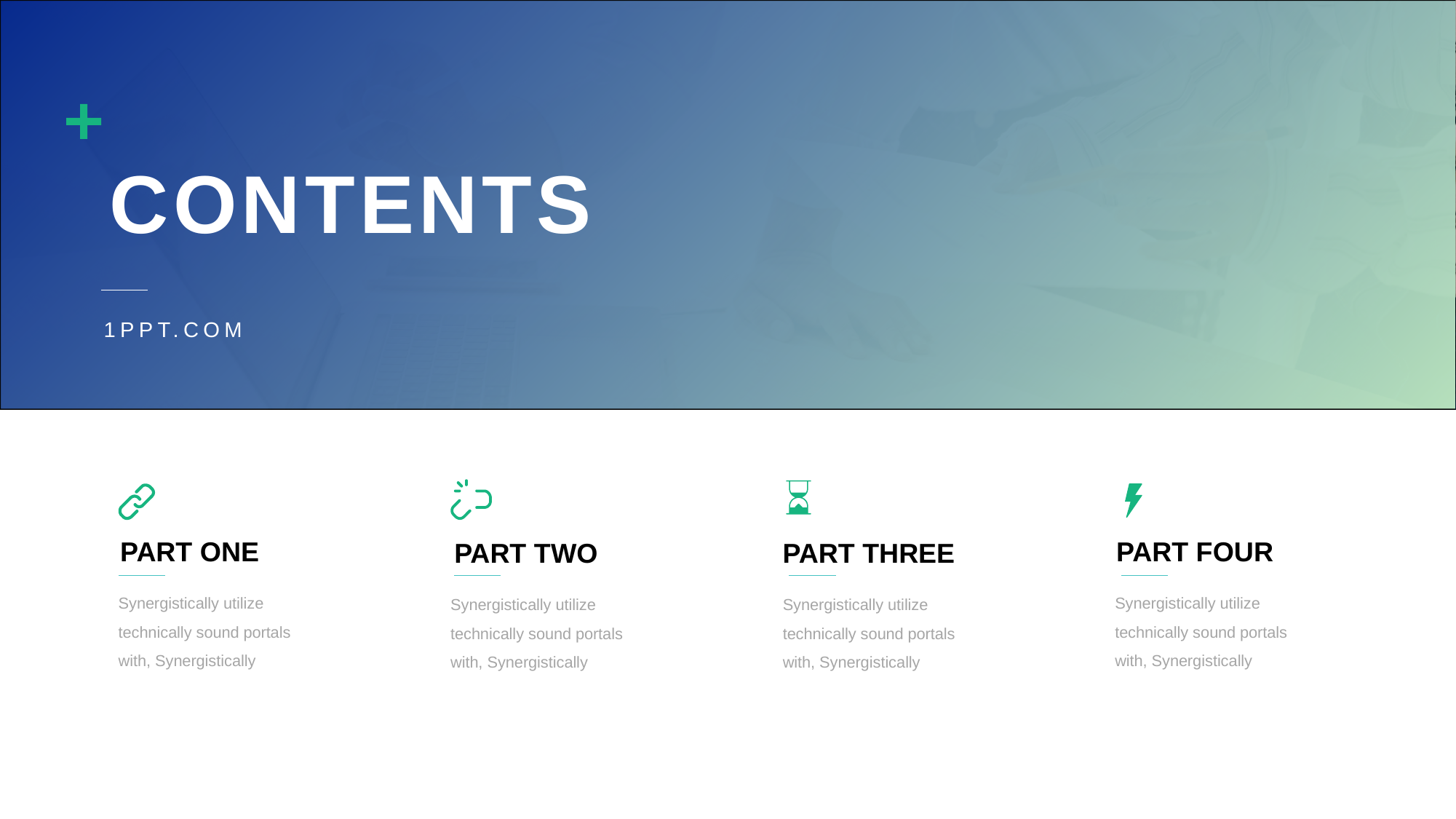

CONTENTS
1PPT.COM

PART ONE
PART FOUR
PART TWO
PART THREE
Synergistically utilize technically sound portals with, Synergistically
Synergistically utilize technically sound portals with, Synergistically
Synergistically utilize technically sound portals with, Synergistically
Synergistically utilize technically sound portals with, Synergistically